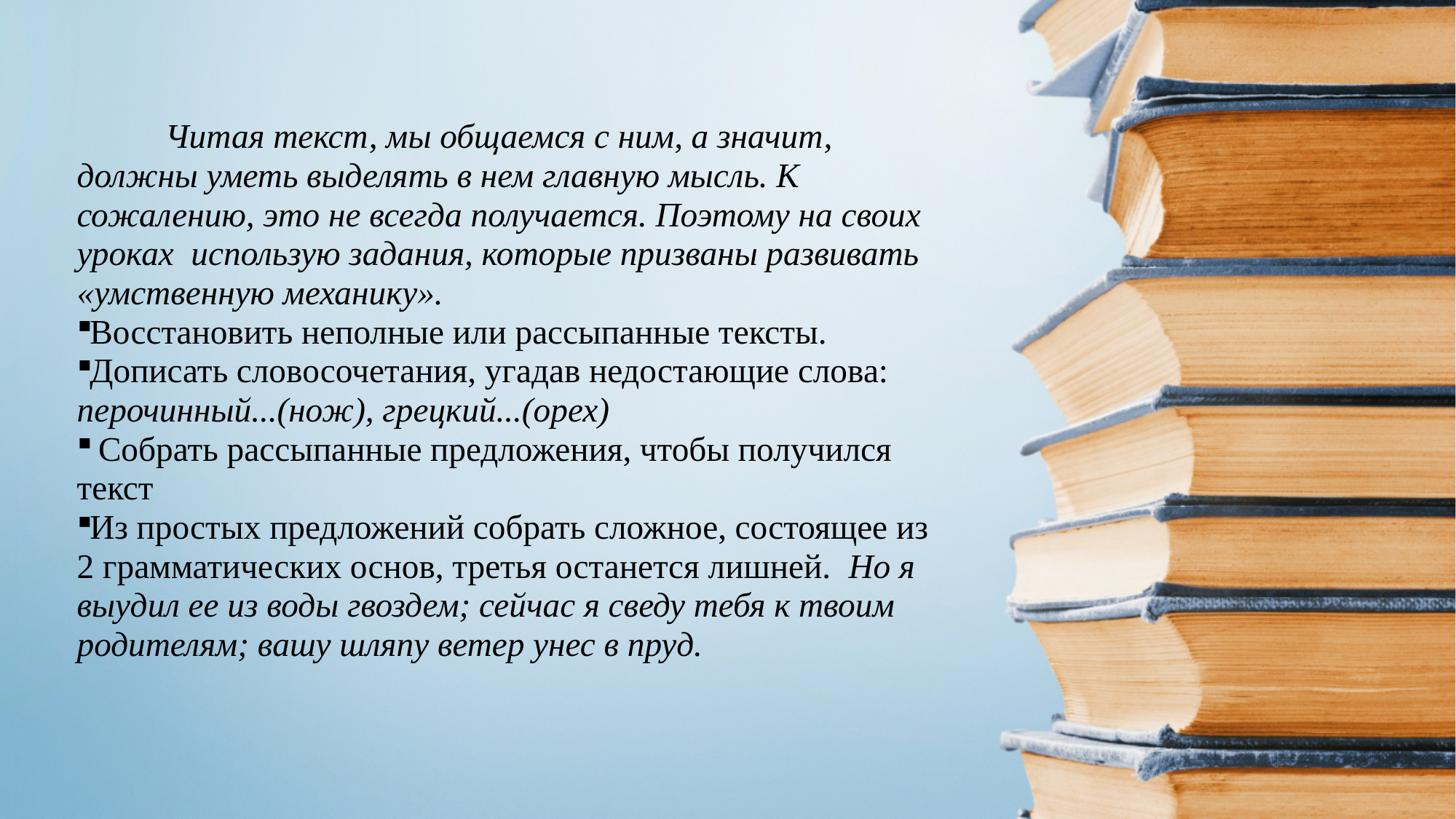

Читая текст, мы общаемся с ним, а значит, должны уметь выделять в нем главную мысль. К сожалению, это не всегда получается. Поэтому на своих уроках  использую задания, которые призваны развивать «умственную механику».
Восстановить неполные или рассыпанные тексты.
Дописать словосочетания, угадав недостающие слова: перочинный...(нож), грецкий...(орех)
 Собрать рассыпанные предложения, чтобы получился текст
Из простых предложений собрать сложное, состоящее из 2 грамматических основ, третья останется лишней.  Но я выудил ее из воды гвоздем; сейчас я сведу тебя к твоим родителям; вашу шляпу ветер унес в пруд.